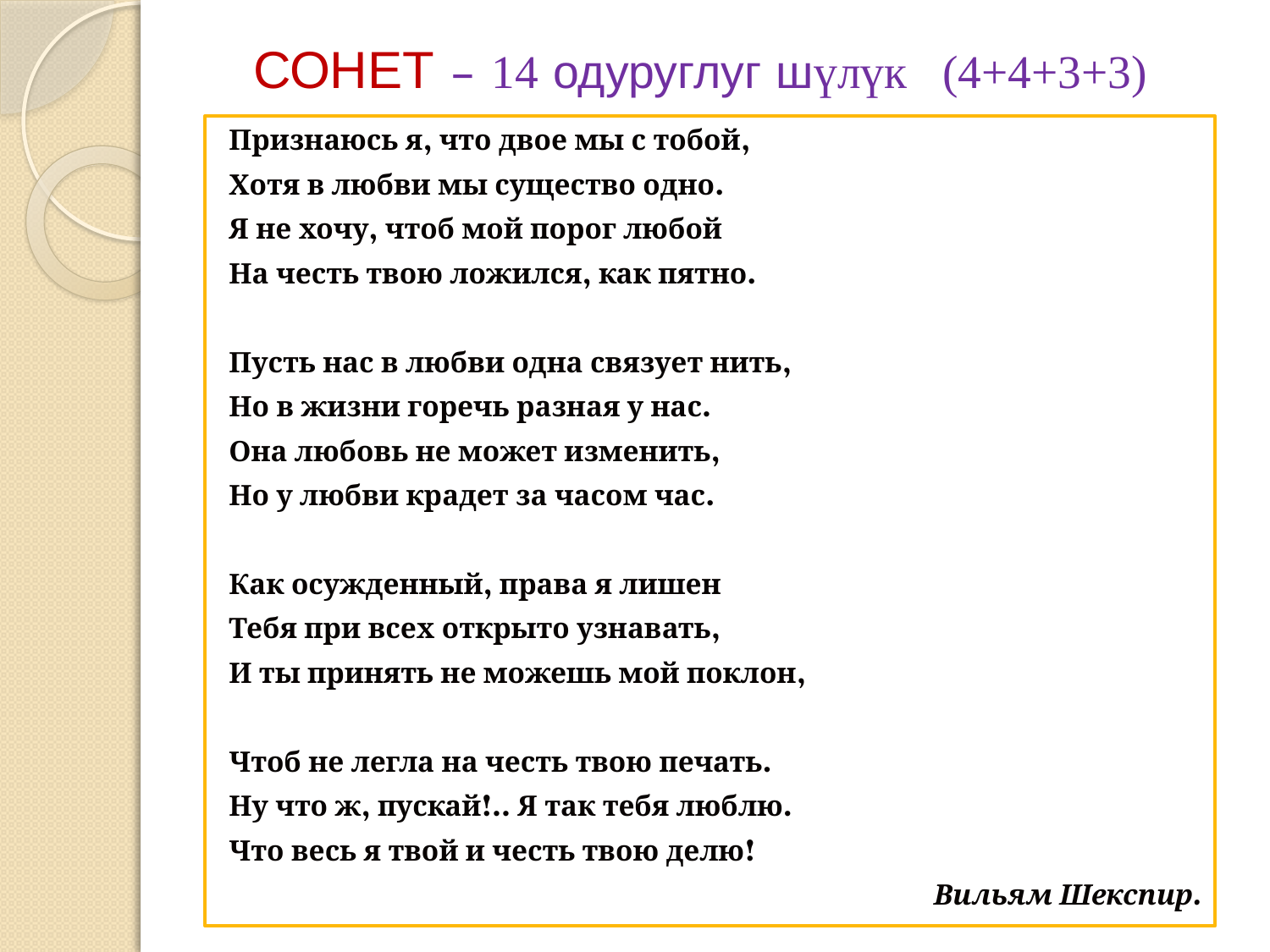

# СОНЕТ – 14 одуруглуг шүлүк   (4+4+3+3)
Признаюсь я, что двое мы с тобой,
Хотя в любви мы существо одно.
Я не хочу, чтоб мой порог любой
На честь твою ложился, как пятно.

Пусть нас в любви одна связует нить,
Но в жизни горечь разная у нас.
Она любовь не может изменить,
Но у любви крадет за часом час.

Как осужденный, права я лишен
Тебя при всех открыто узнавать,
И ты принять не можешь мой поклон,

Чтоб не легла на честь твою печать.
Ну что ж, пускай!.. Я так тебя люблю.
Что весь я твой и честь твою делю!
Вильям Шекспир.